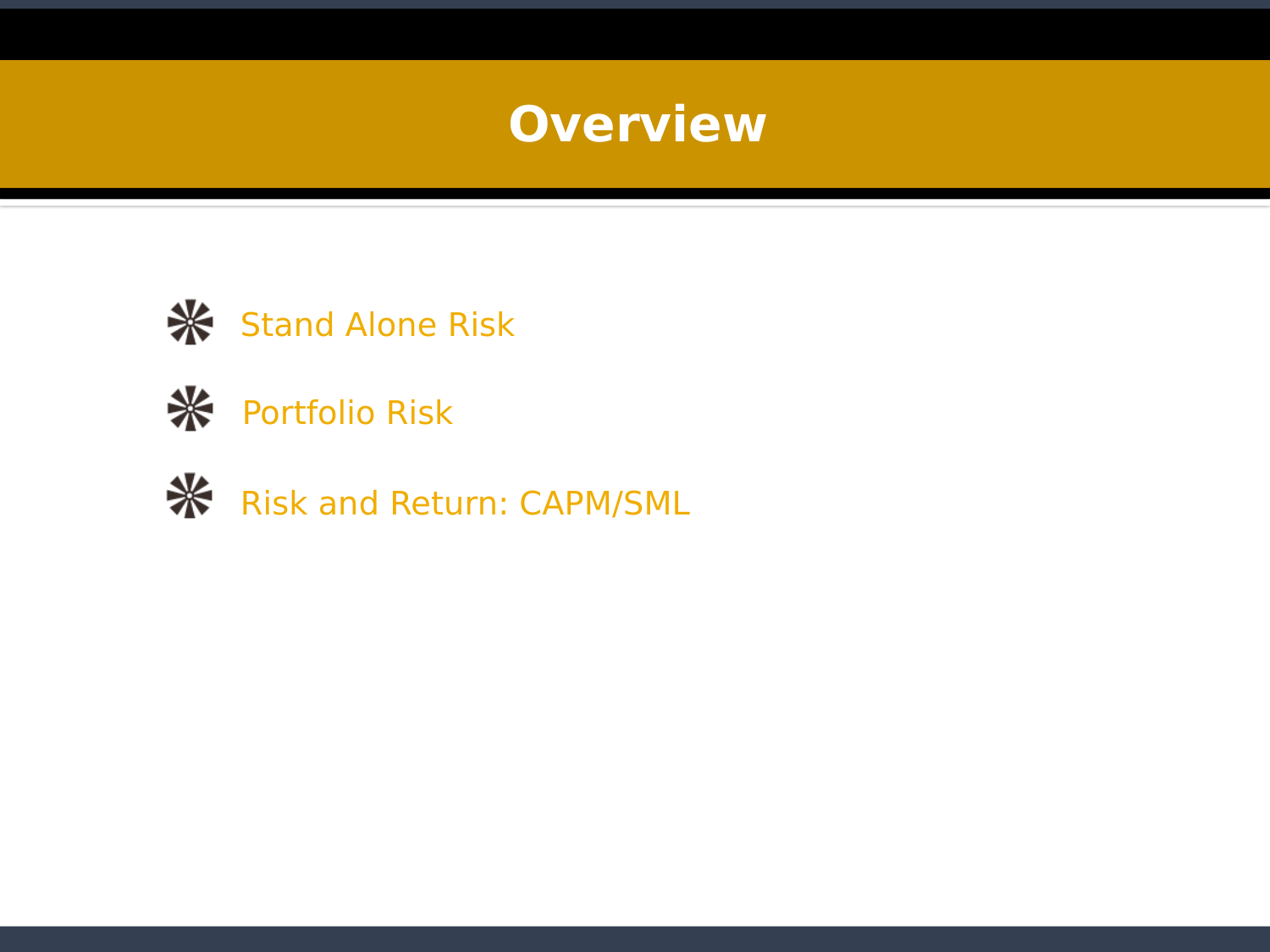

# Overview
Stand Alone Risk
Portfolio Risk
Risk and Return: CAPM/SML